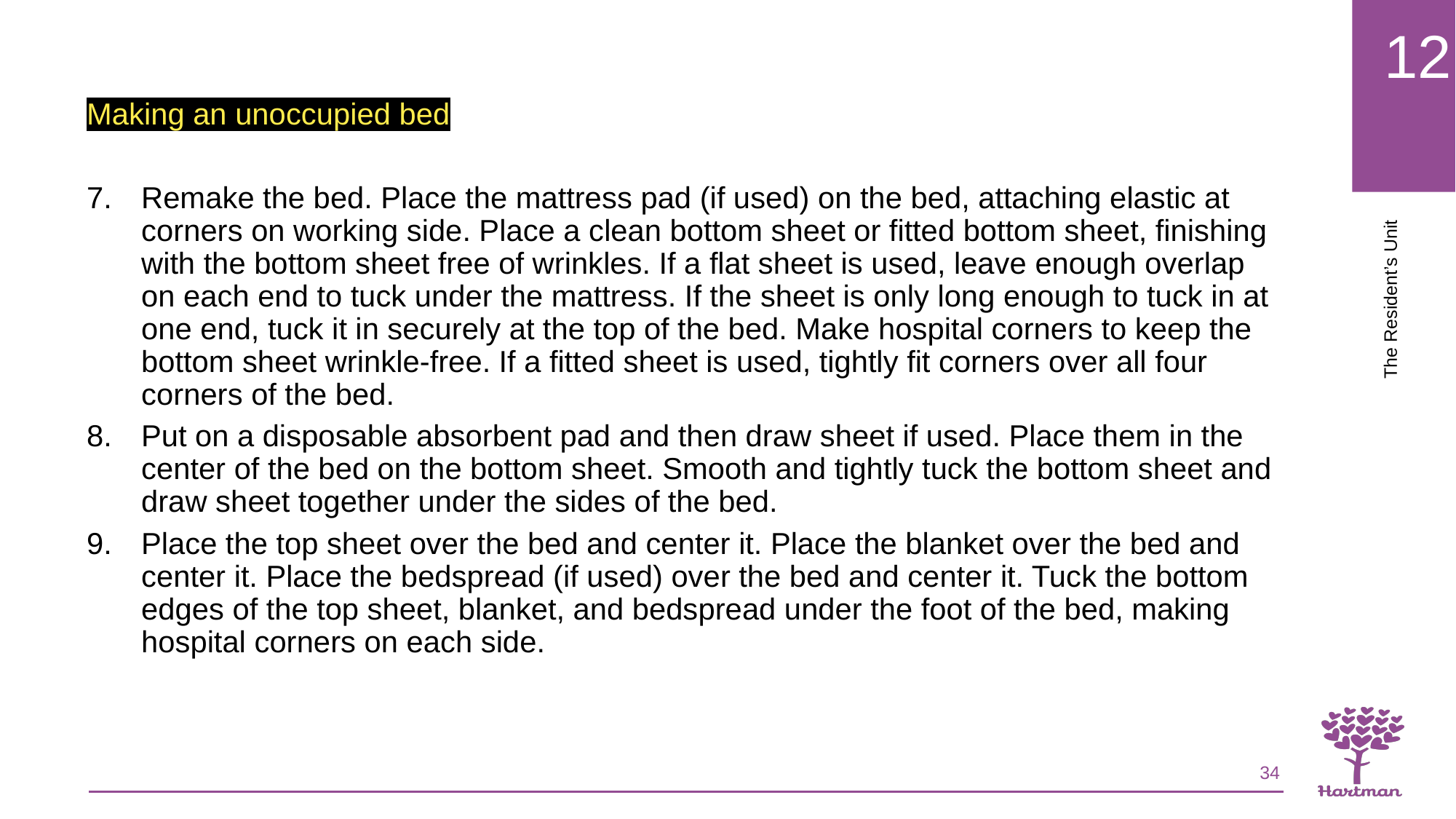

Making an unoccupied bed

Remake the bed. Place the mattress pad (if used) on the bed, attaching elastic at corners on working side. Place a clean bottom sheet or fitted bottom sheet, finishing with the bottom sheet free of wrinkles. If a flat sheet is used, leave enough overlap on each end to tuck under the mattress. If the sheet is only long enough to tuck in at one end, tuck it in securely at the top of the bed. Make hospital corners to keep the bottom sheet wrinkle-free. If a fitted sheet is used, tightly fit corners over all four corners of the bed.
Put on a disposable absorbent pad and then draw sheet if used. Place them in the center of the bed on the bottom sheet. Smooth and tightly tuck the bottom sheet and draw sheet together under the sides of the bed.
Place the top sheet over the bed and center it. Place the blanket over the bed and center it. Place the bedspread (if used) over the bed and center it. Tuck the bottom edges of the top sheet, blanket, and bedspread under the foot of the bed, making hospital corners on each side.

34